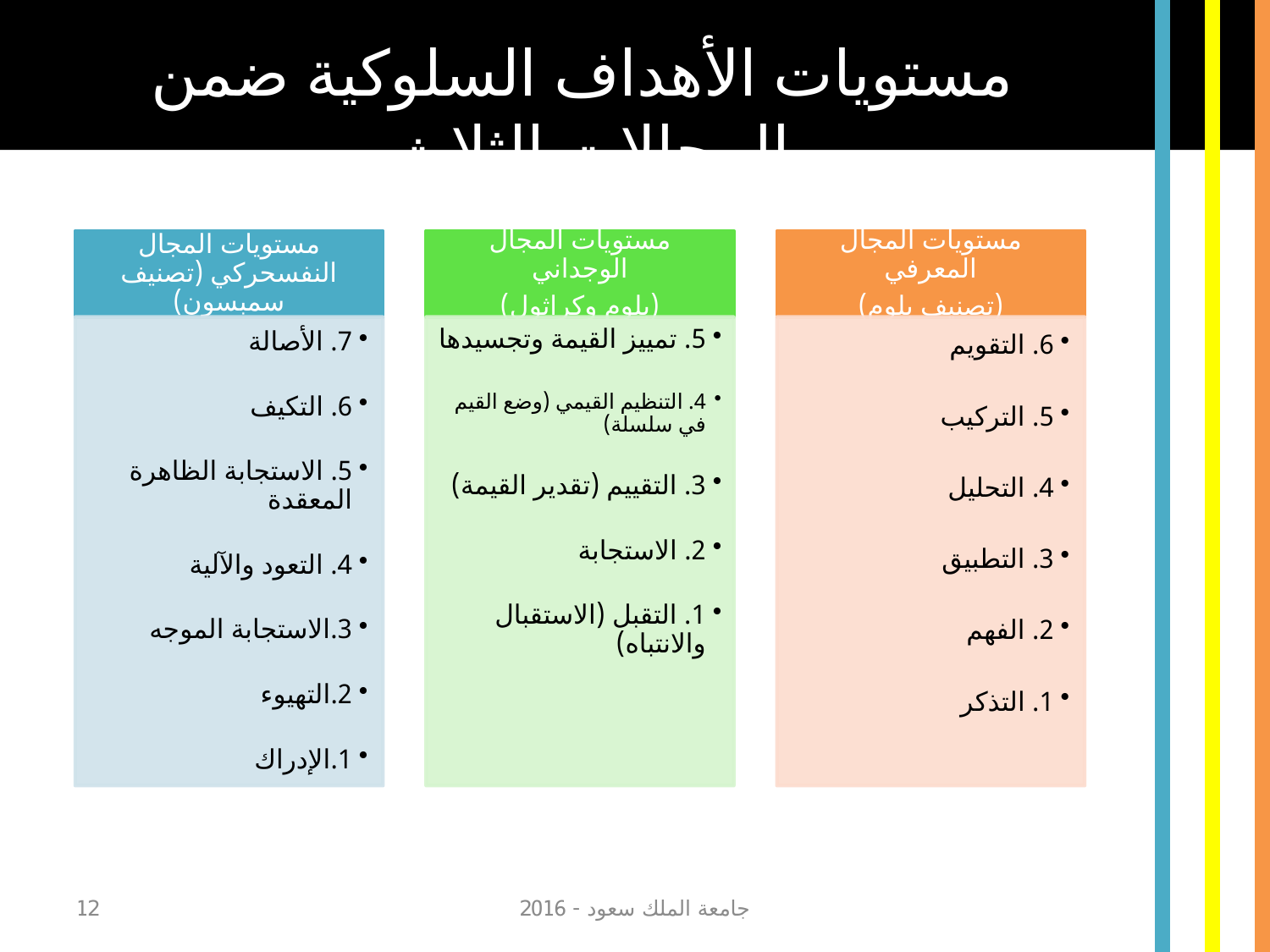

مستويات الأهداف السلوكية ضمن المجالات الثلاث
مستويات المجال النفسحركي (تصنيف سمبسون)
7. الأصالة

6. التكيف

5. الاستجابة الظاهرة المعقدة

4. التعود والآلية

3.الاستجابة الموجه

2.التهيوء

1.الإدراك
مستويات المجال الوجداني
(بلوم وكراثول)
5. تمييز القيمة وتجسيدها

4. التنظيم القيمي (وضع القيم في سلسلة)

3. التقييم (تقدير القيمة)

2. الاستجابة

1. التقبل (الاستقبال والانتباه)
مستويات المجال المعرفي
(تصنيف بلوم)
6. التقويم

5. التركيب

4. التحليل

3. التطبيق

2. الفهم

1. التذكر
12
جامعة الملك سعود - 2016